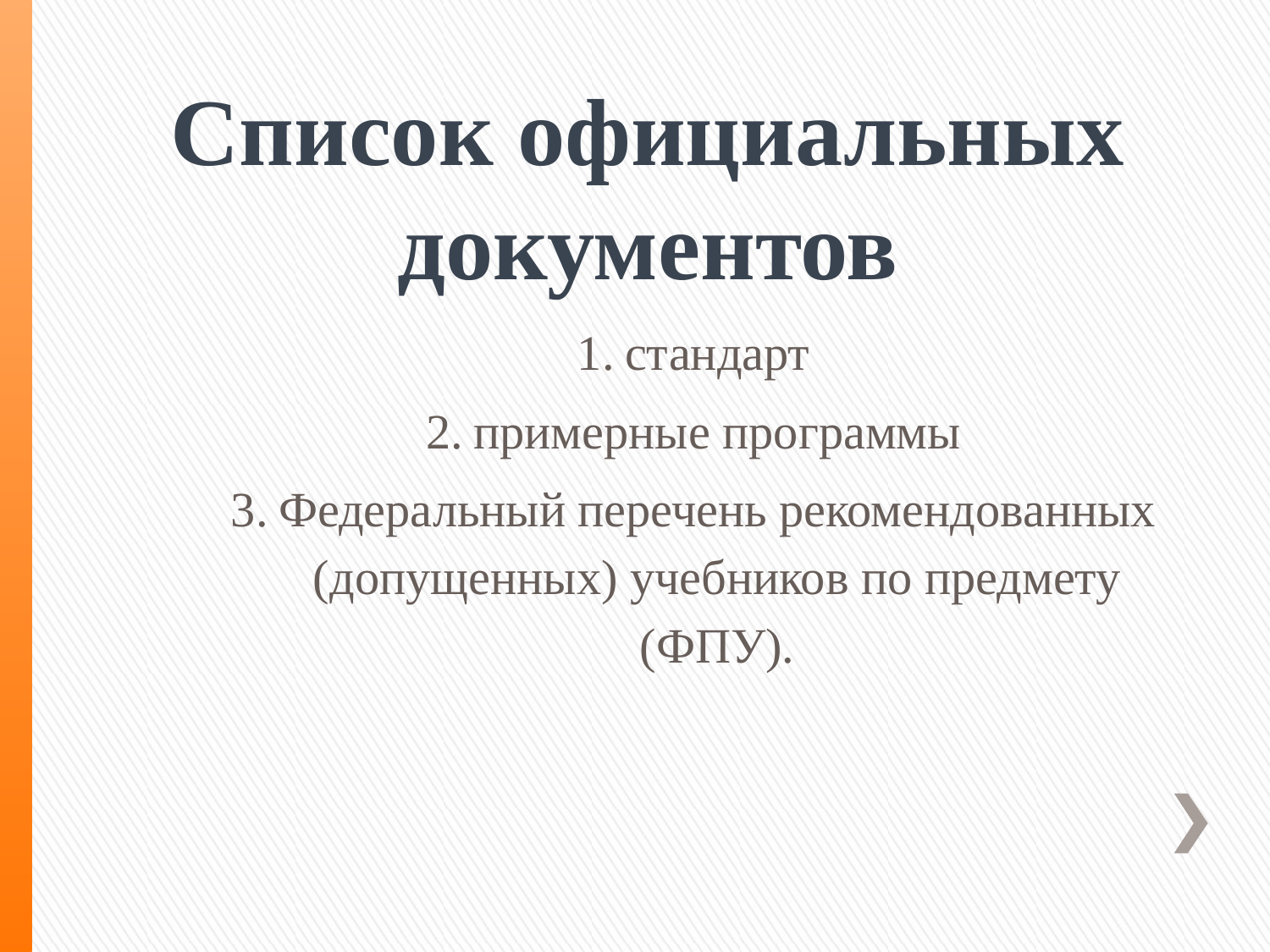

# Список официальных документов
стандарт
примерные программы
Федеральный перечень рекомендованных (допущенных) учебников по предмету (ФПУ).